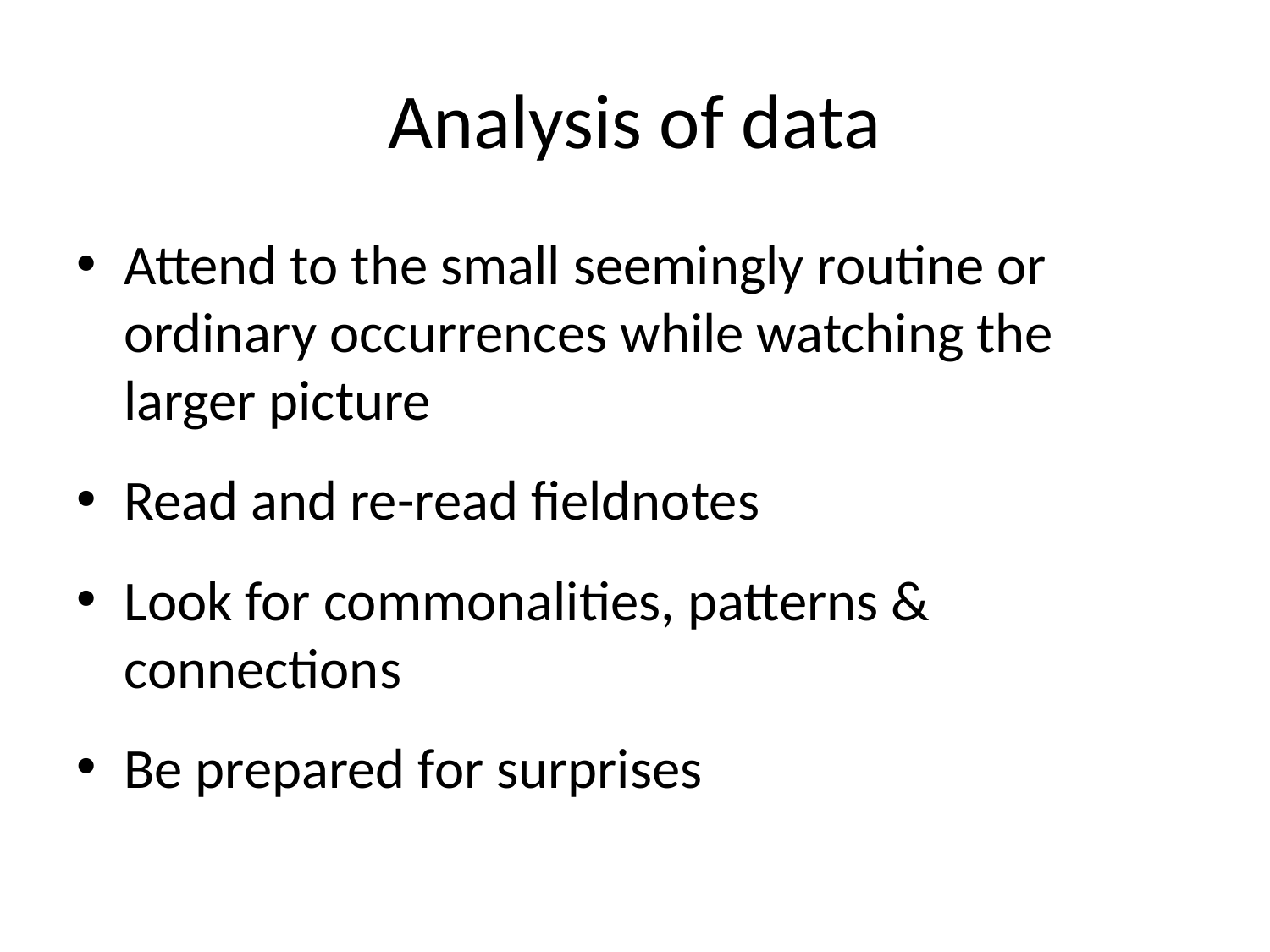

# Analysis of data
Attend to the small seemingly routine or ordinary occurrences while watching the larger picture
Read and re-read fieldnotes
Look for commonalities, patterns & connections
Be prepared for surprises